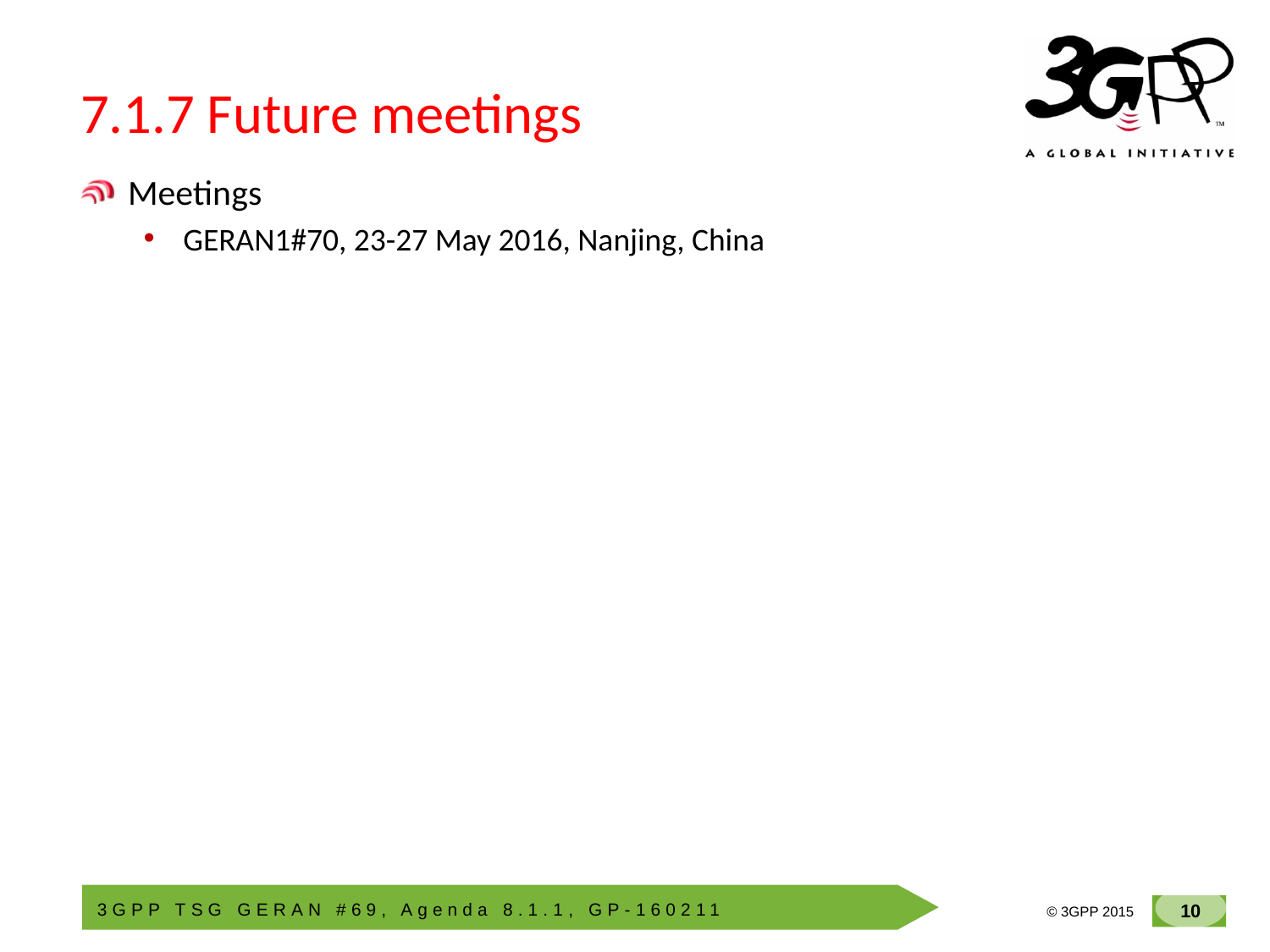

# 7.1.7 Future meetings
Meetings
GERAN1#70, 23-27 May 2016, Nanjing, China